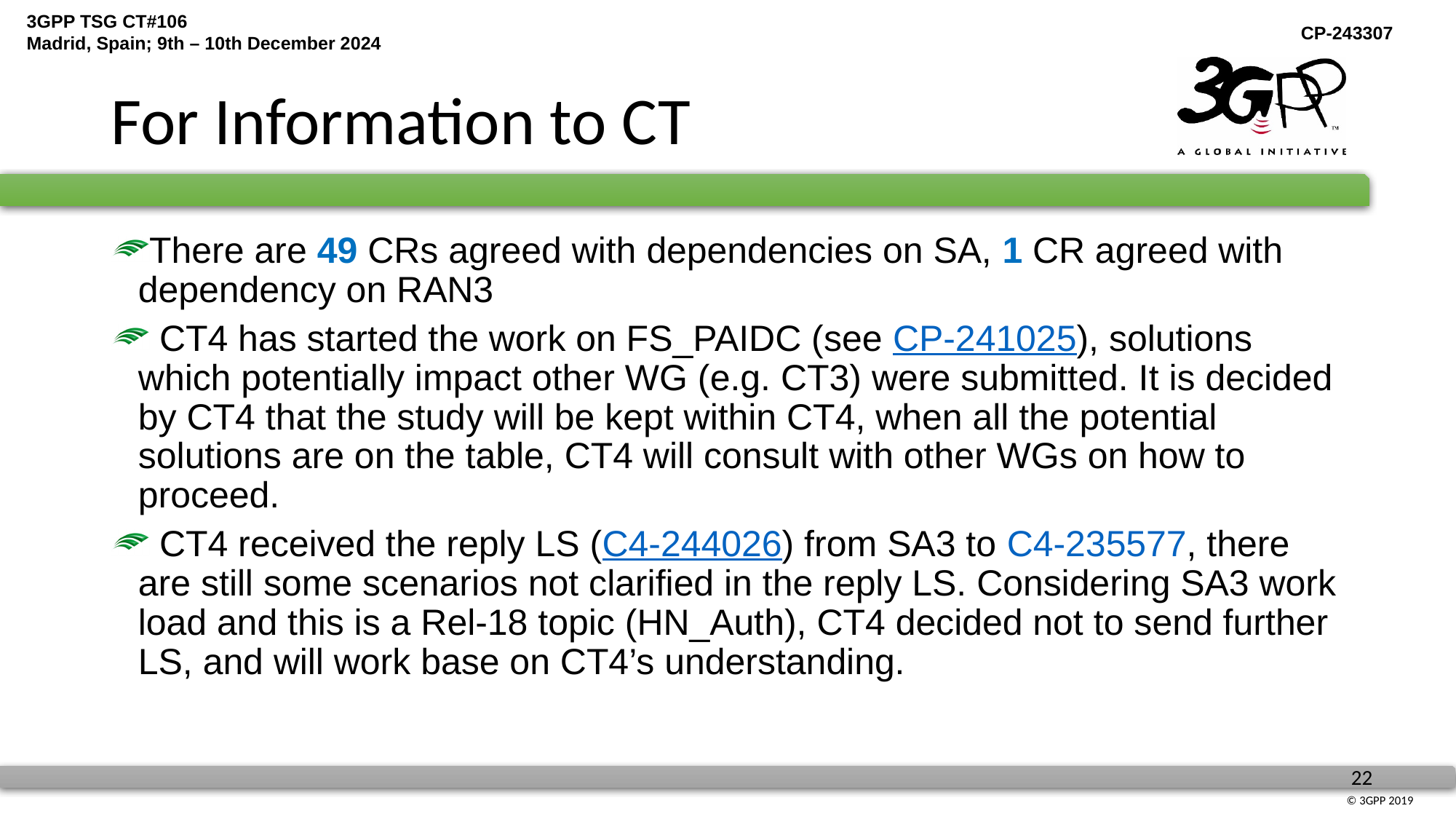

# For Information to CT
There are 49 CRs agreed with dependencies on SA, 1 CR agreed with dependency on RAN3
 CT4 has started the work on FS_PAIDC (see CP-241025), solutions which potentially impact other WG (e.g. CT3) were submitted. It is decided by CT4 that the study will be kept within CT4, when all the potential solutions are on the table, CT4 will consult with other WGs on how to proceed.
 CT4 received the reply LS (C4-244026) from SA3 to C4-235577, there are still some scenarios not clarified in the reply LS. Considering SA3 work load and this is a Rel-18 topic (HN_Auth), CT4 decided not to send further LS, and will work base on CT4’s understanding.